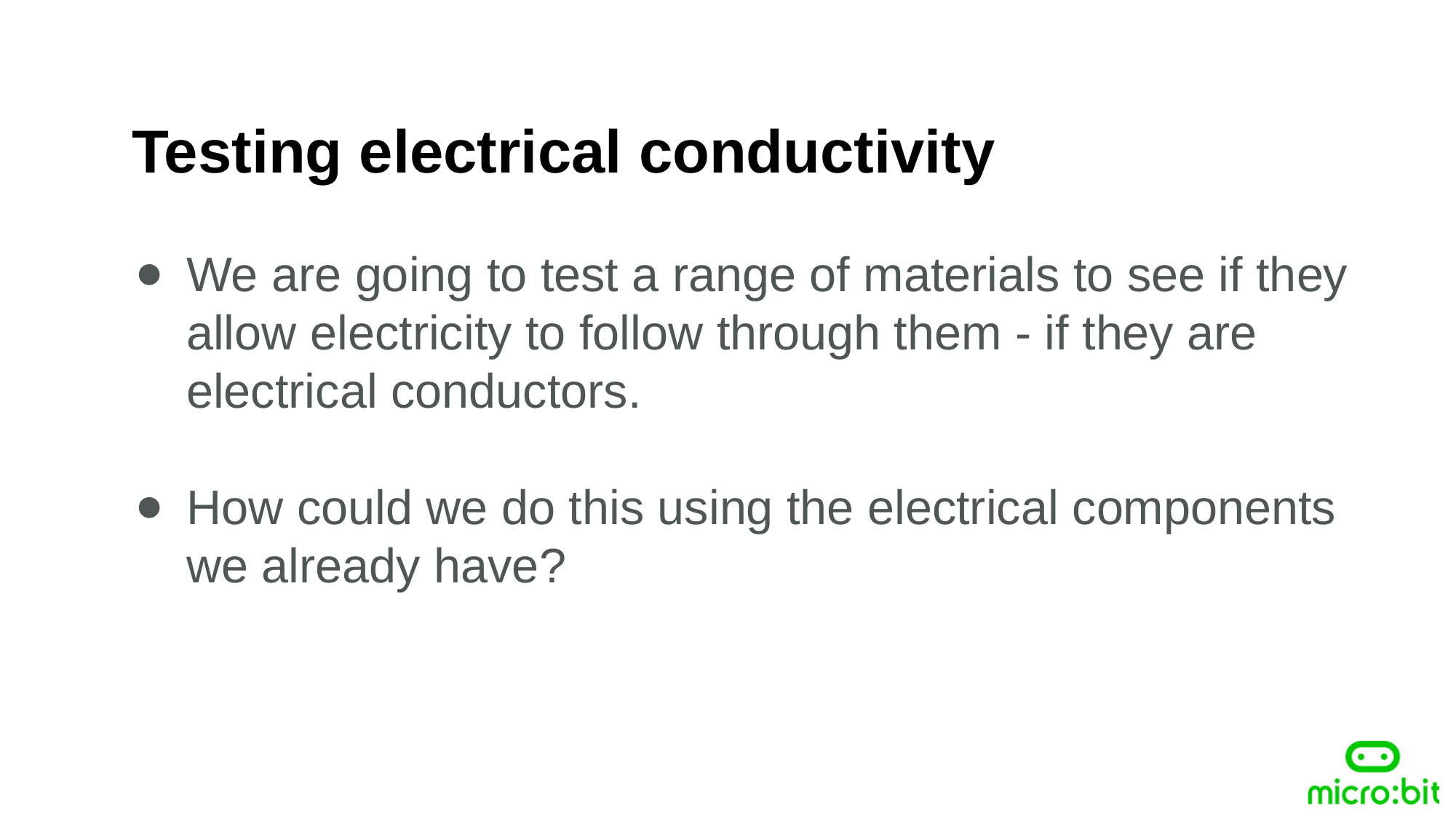

Testing electrical conductivity

We are going to test a range of materials to see if they allow electricity to follow through them - if they are electrical conductors.

How could we do this using the electrical components we already have?